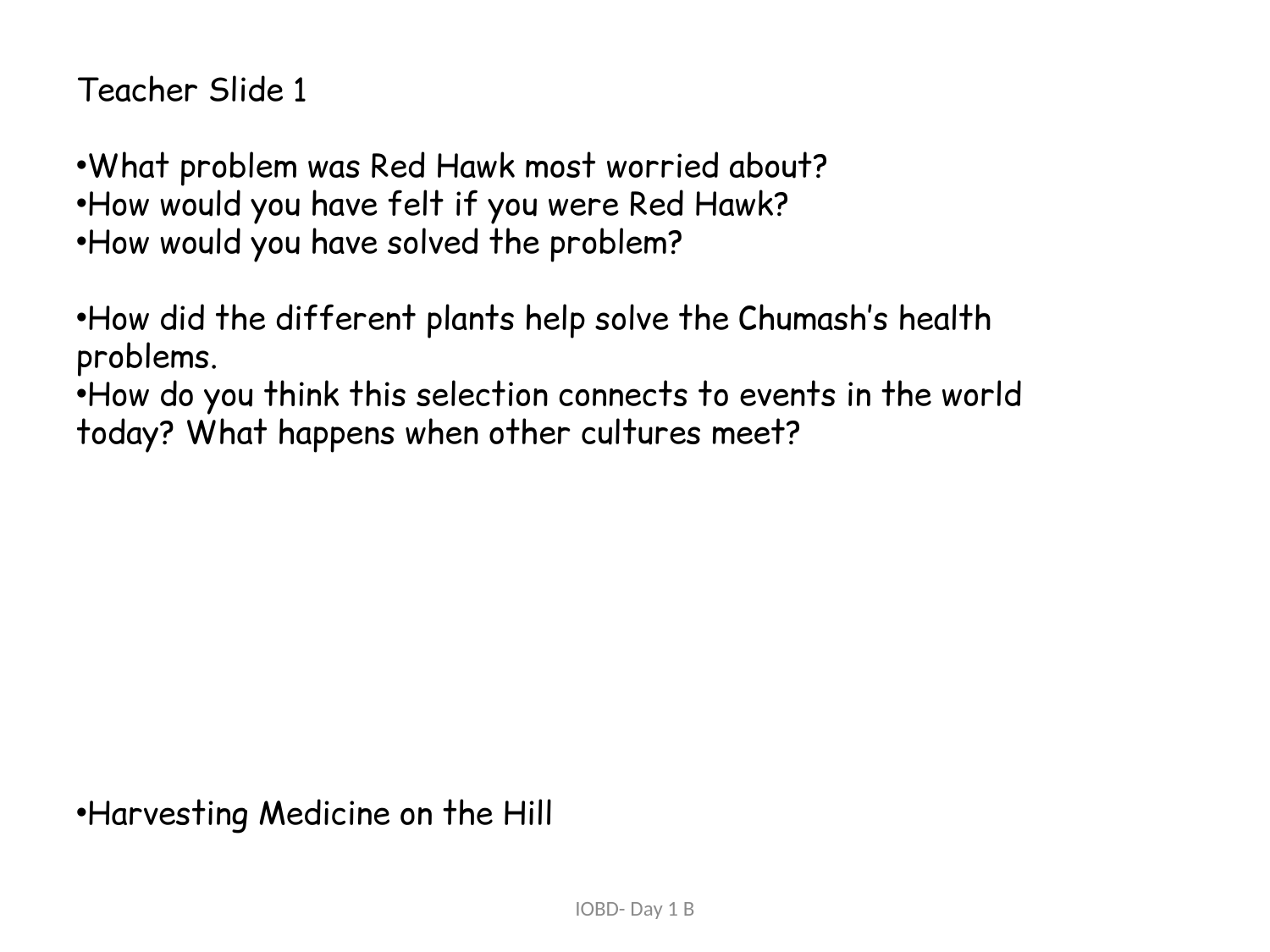

Teacher Slide 1

What problem was Red Hawk most worried about?
How would you have felt if you were Red Hawk?
How would you have solved the problem?

How did the different plants help solve the Chumash’s health problems.
How do you think this selection connects to events in the world today? What happens when other cultures meet?

Harvesting Medicine on the Hill
IOBD- Day 1 B